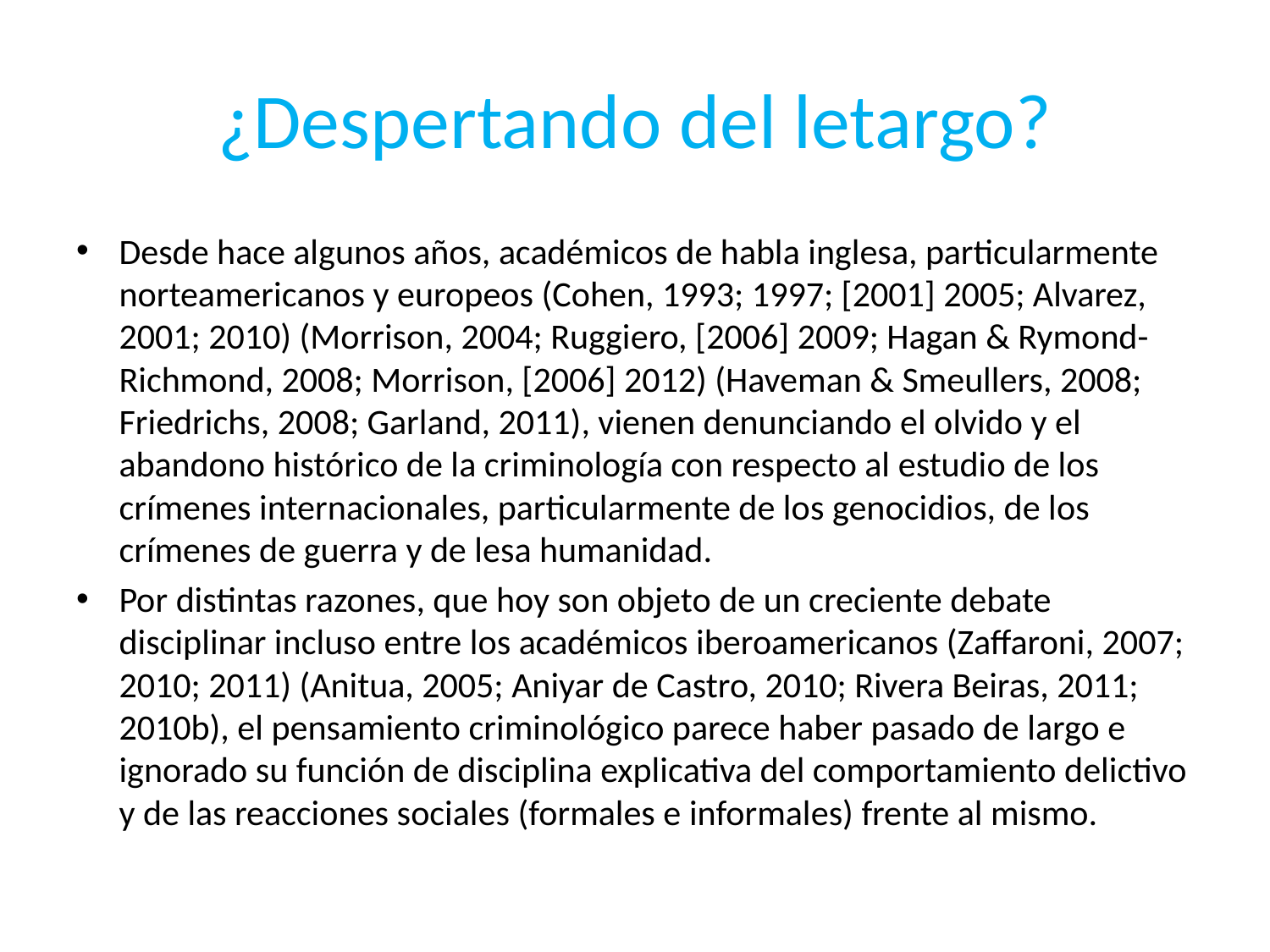

# ¿Despertando del letargo?
Desde hace algunos años, académicos de habla inglesa, particularmente norteamericanos y europeos (Cohen, 1993; 1997; [2001] 2005; Alvarez, 2001; 2010) (Morrison, 2004; Ruggiero, [2006] 2009; Hagan & Rymond-Richmond, 2008; Morrison, [2006] 2012) (Haveman & Smeullers, 2008; Friedrichs, 2008; Garland, 2011), vienen denunciando el olvido y el abandono histórico de la criminología con respecto al estudio de los crímenes internacionales, particularmente de los genocidios, de los crímenes de guerra y de lesa humanidad.
Por distintas razones, que hoy son objeto de un creciente debate disciplinar incluso entre los académicos iberoamericanos (Zaffaroni, 2007; 2010; 2011) (Anitua, 2005; Aniyar de Castro, 2010; Rivera Beiras, 2011; 2010b), el pensamiento criminológico parece haber pasado de largo e ignorado su función de disciplina explicativa del comportamiento delictivo y de las reacciones sociales (formales e informales) frente al mismo.